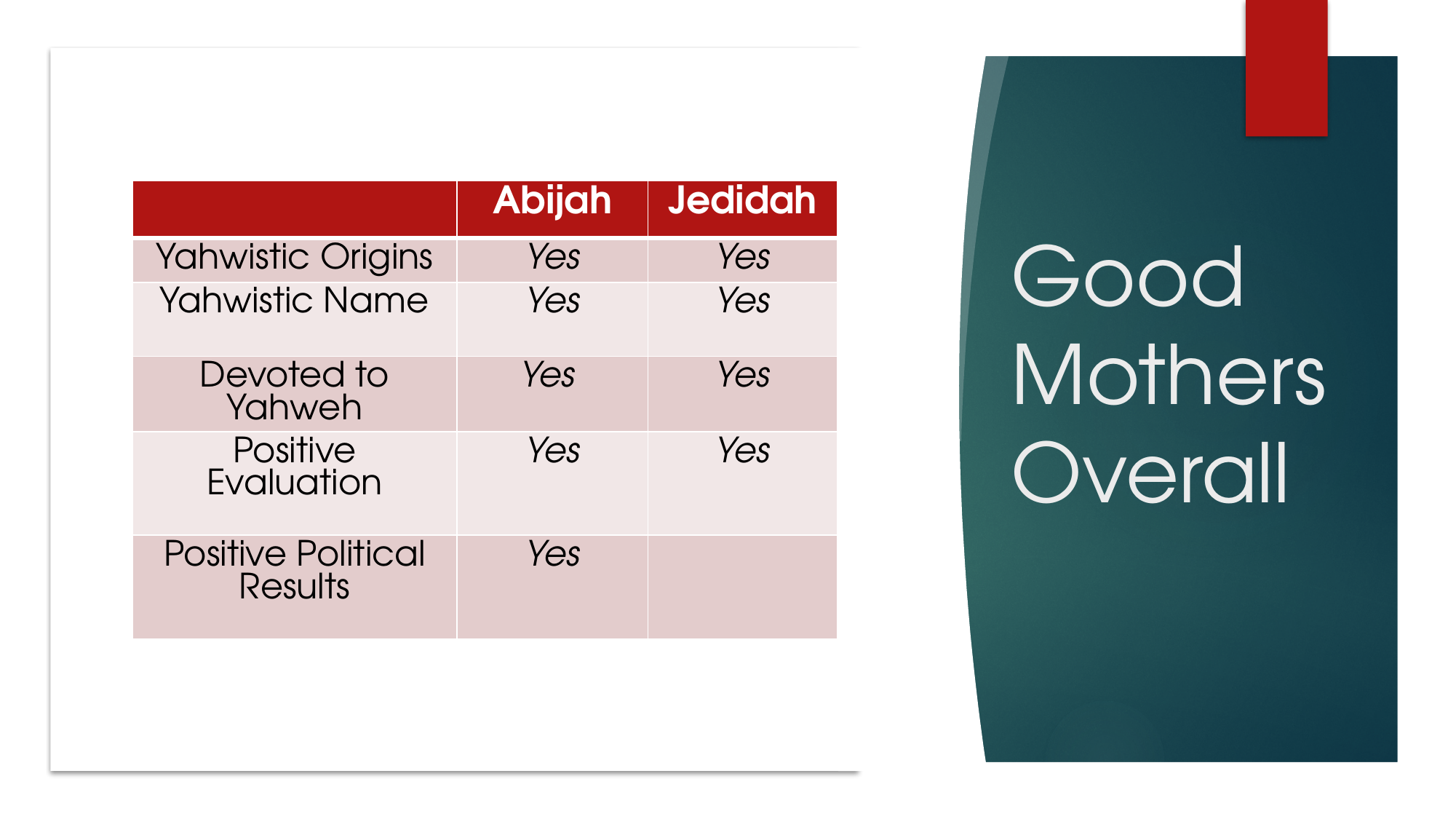

# Good Mothers Overall
|  | Abijah | Jedidah |
| --- | --- | --- |
| Yahwistic Origins | Yes | Yes |
| Yahwistic Name | Yes | Yes |
| Devoted to Yahweh | Yes | Yes |
| Positive Evaluation | Yes | Yes |
| Positive Political Results | Yes |  |